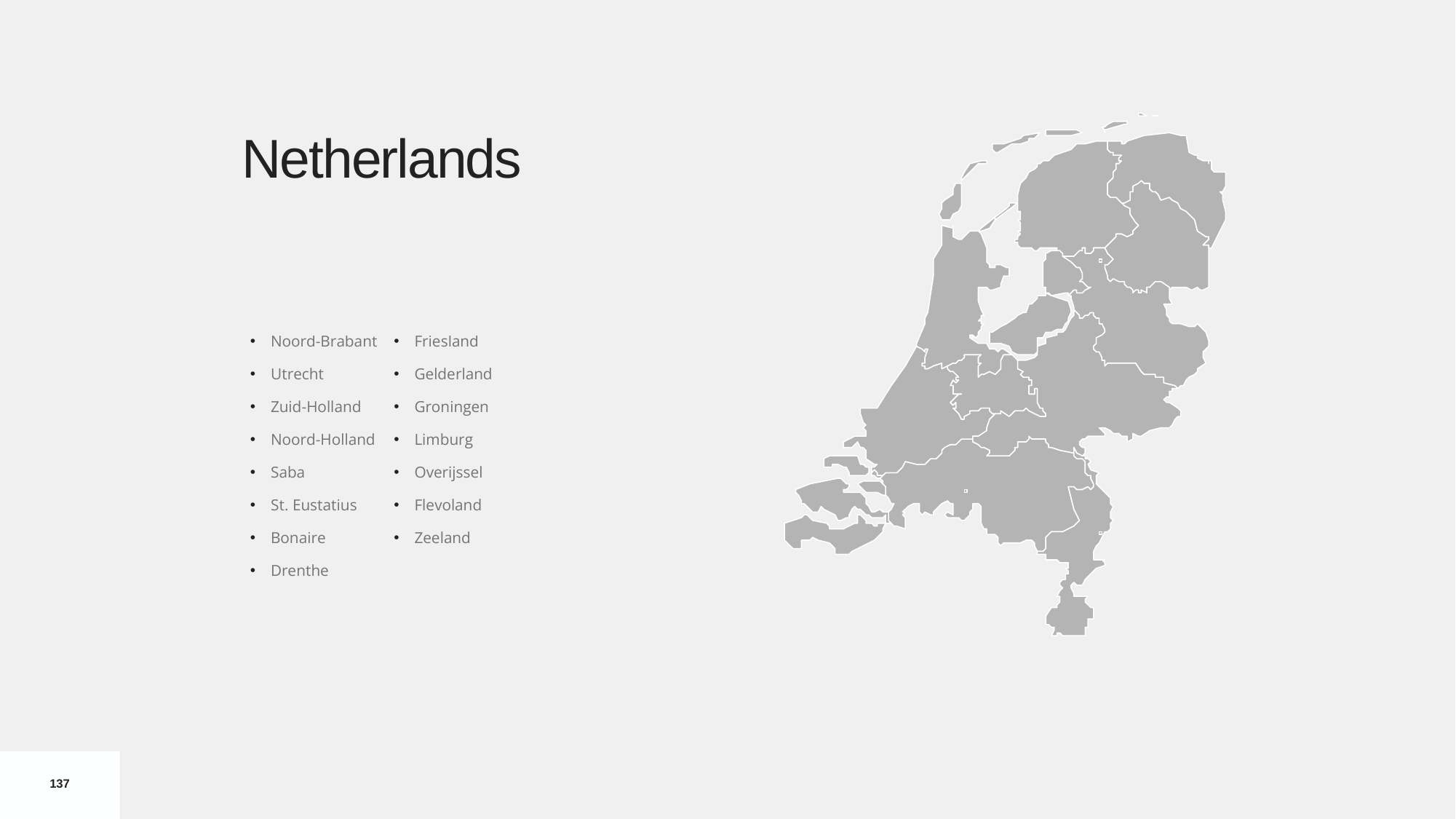

# Netherlands

Noord-Brabant
Utrecht
Zuid-Holland
Noord-Holland
Saba
St. Eustatius
Bonaire
Drenthe
Friesland
Gelderland
Groningen
Limburg
Overijssel
Flevoland
Zeeland